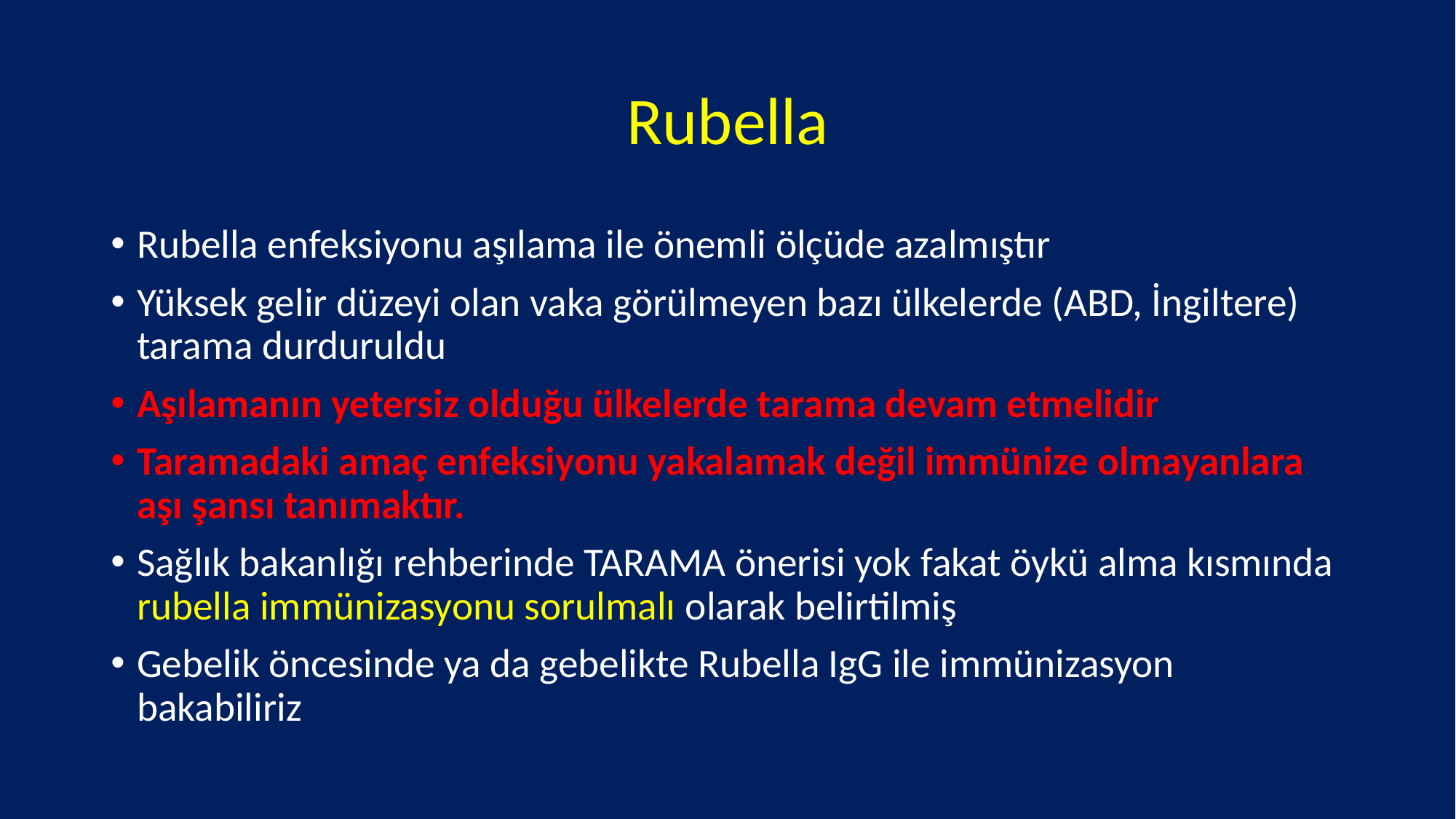

# Rubella
Rubella enfeksiyonu aşılama ile önemli ölçüde azalmıştır
Yüksek gelir düzeyi olan vaka görülmeyen bazı ülkelerde (ABD, İngiltere) tarama durduruldu
Aşılamanın yetersiz olduğu ülkelerde tarama devam etmelidir
Taramadaki amaç enfeksiyonu yakalamak değil immünize olmayanlara aşı şansı tanımaktır.
Sağlık bakanlığı rehberinde TARAMA önerisi yok fakat öykü alma kısmında rubella immünizasyonu sorulmalı olarak belirtilmiş
Gebelik öncesinde ya da gebelikte Rubella IgG ile immünizasyon bakabiliriz